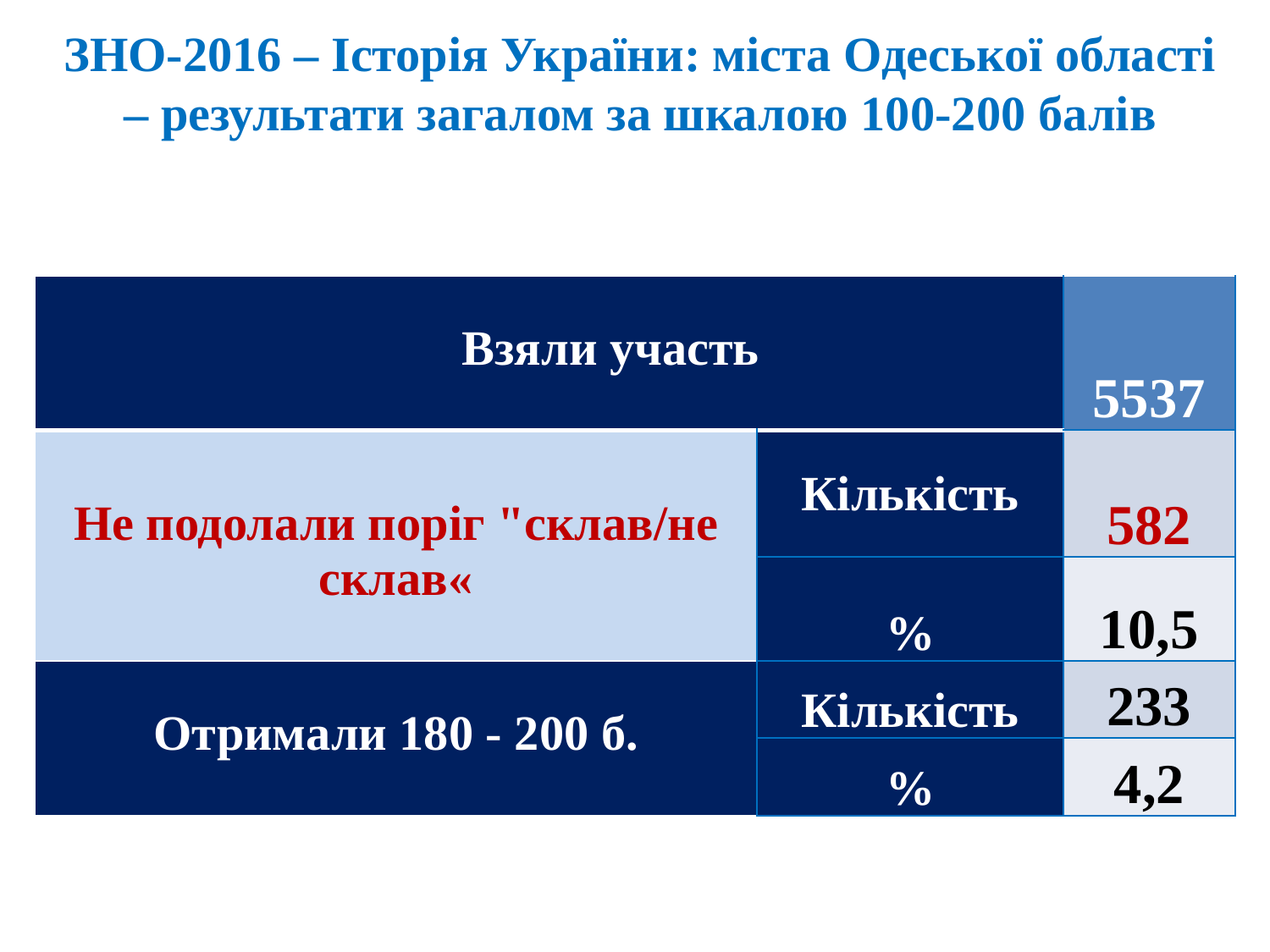

ЗНО-2016 – Історія України: міста Одеської області – результати загалом за шкалою 100-200 балів
| Взяли участь |  | 5537 |
| --- | --- | --- |
| Не подолали поріг "склав/не склав« | Кількість | 582 |
|  | % | 10,5 |
| Отримали 180 - 200 б. | Кількість | 233 |
|  | % | 4,2 |